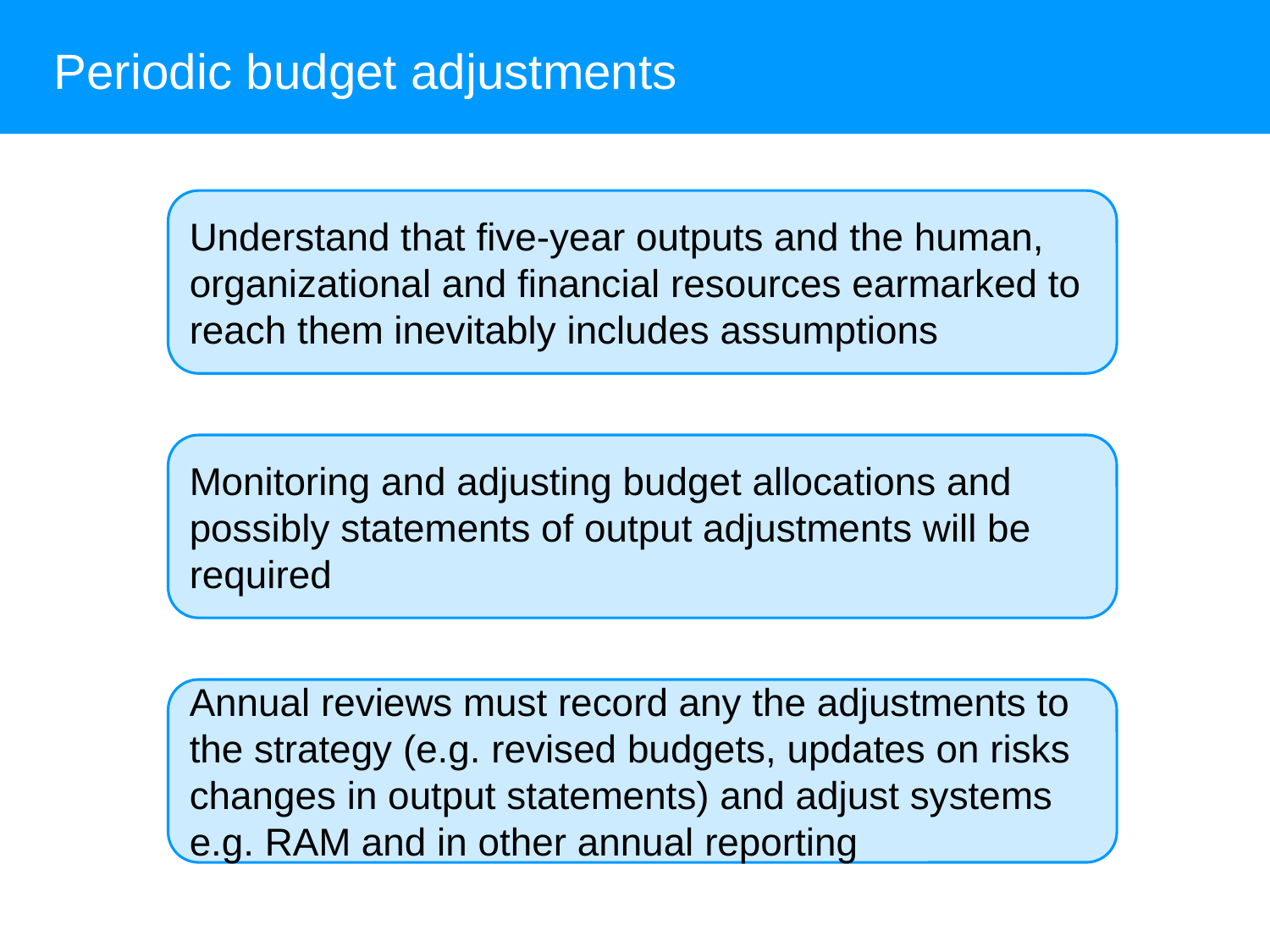

Periodic budget adjustments
Understand that five-year outputs and the human, organizational and financial resources earmarked to reach them inevitably includes assumptions
Monitoring and adjusting budget allocations and possibly statements of output adjustments will be required

Annual reviews must record any the adjustments to the strategy (e.g. revised budgets, updates on risks changes in output statements) and adjust systems e.g. RAM and in other annual reporting